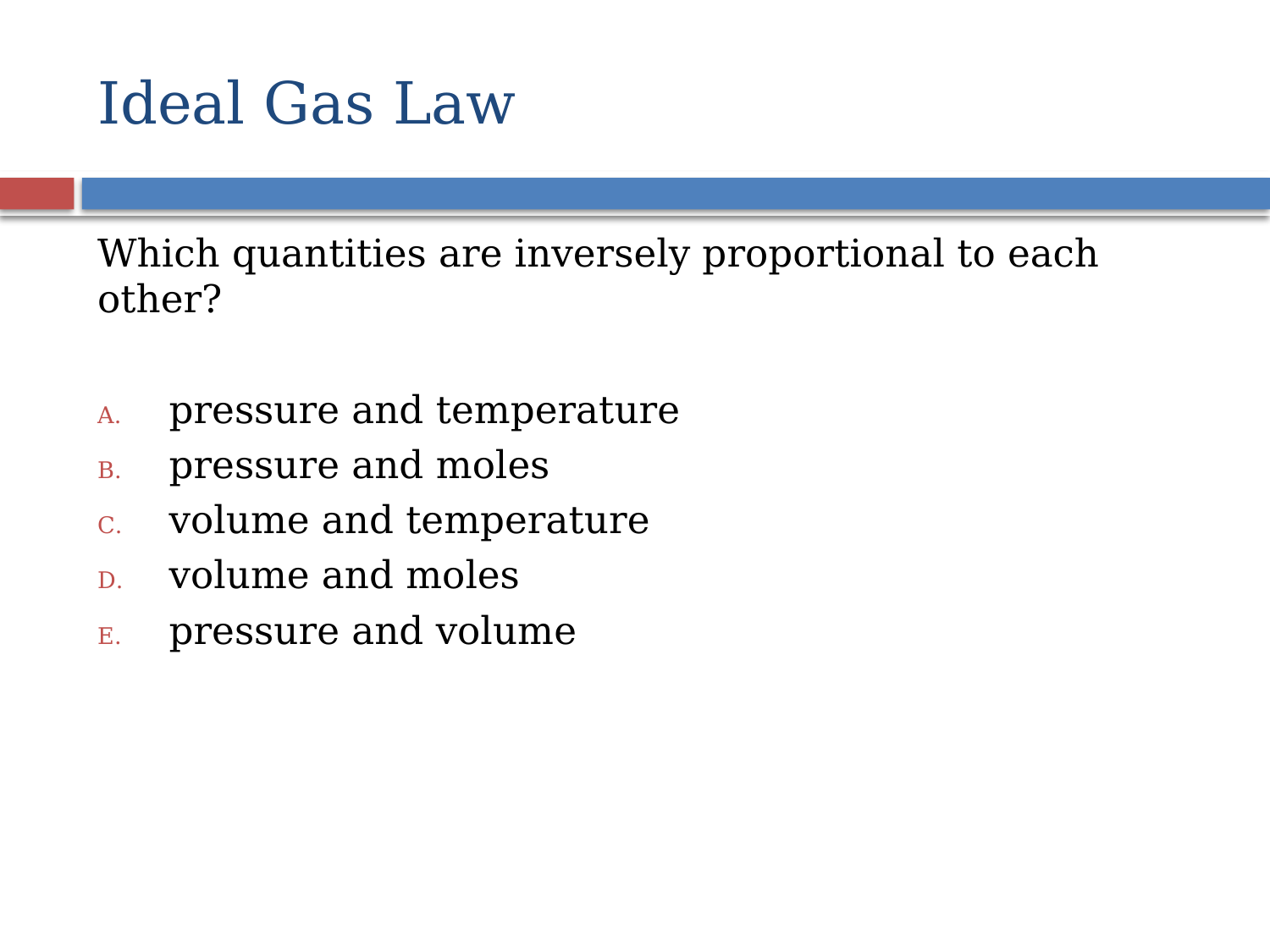

# Ideal Gas Law
Which quantities are inversely proportional to each other?

pressure and temperature
pressure and moles
volume and temperature
volume and moles
pressure and volume